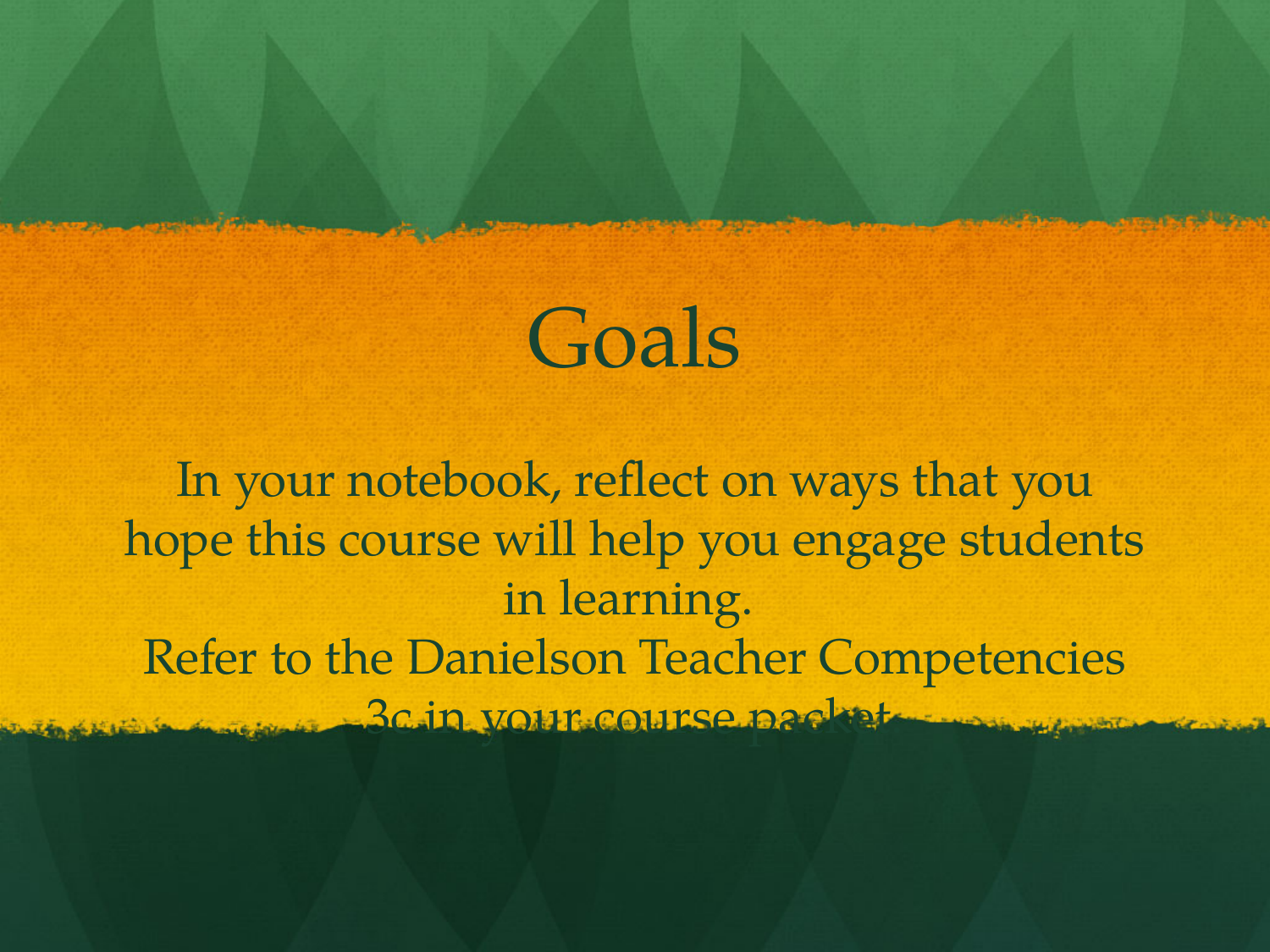

# Goals
In your notebook, reflect on ways that you hope this course will help you engage students in learning.
Refer to the Danielson Teacher Competencies 3c in your course packet.